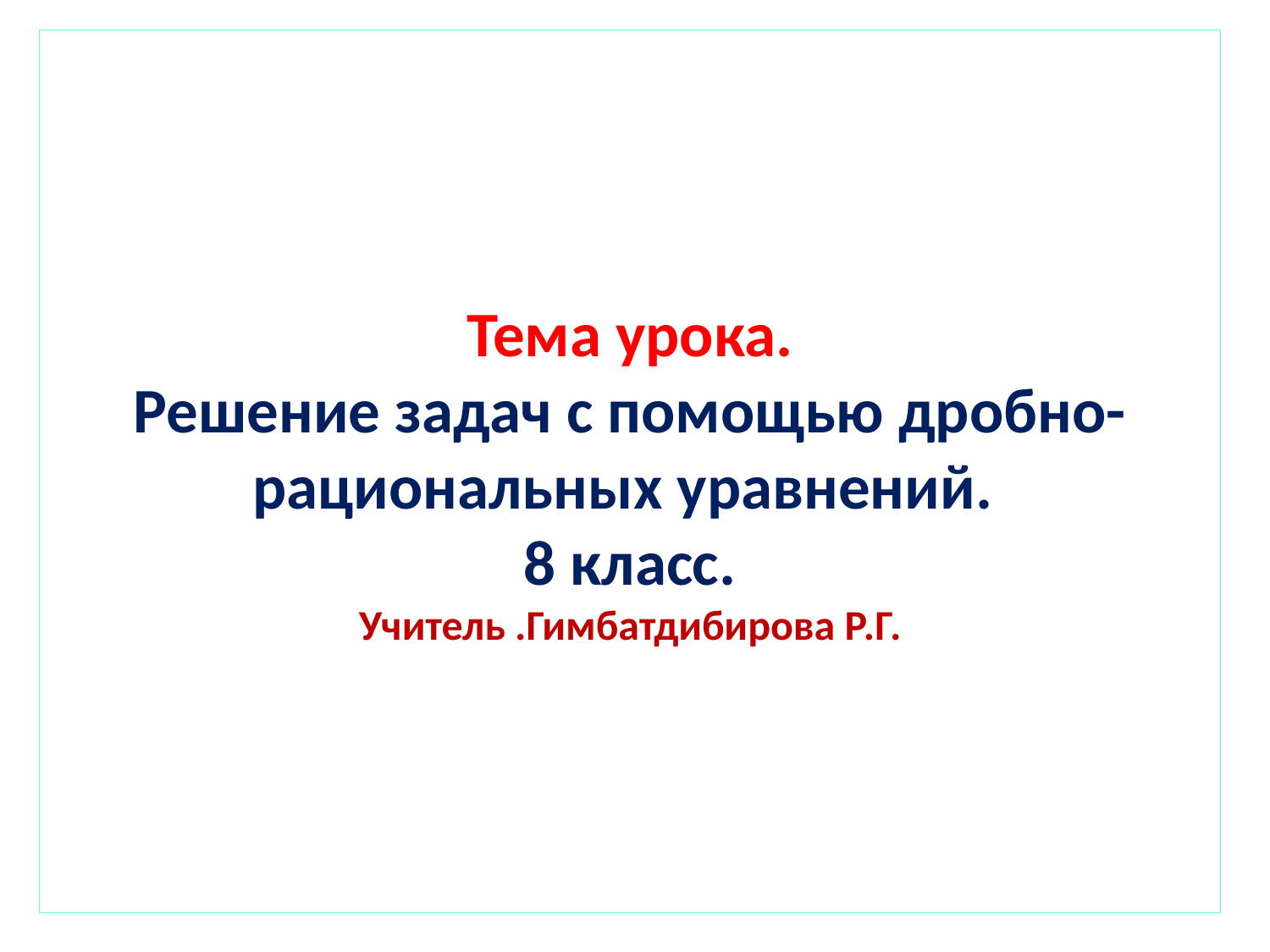

# Тема урока. Решение задач с помощью дробно-рациональных уравнений. 8 класс. Учитель .Гимбатдибирова Р.Г.